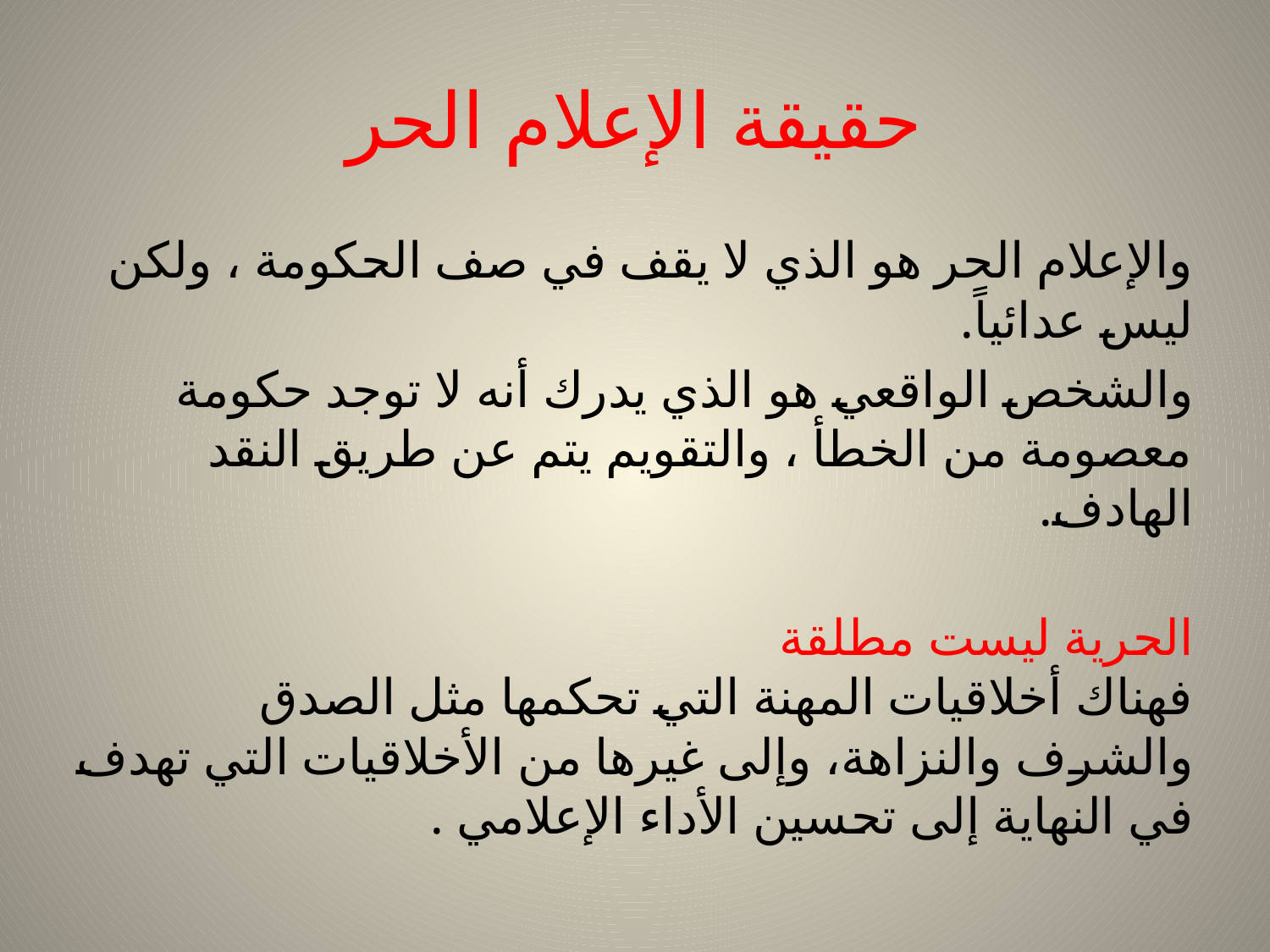

# حقيقة الإعلام الحر
والإعلام الحر هو الذي لا يقف في صف الحكومة ، ولكن ليس عدائياً.
والشخص الواقعي هو الذي يدرك أنه لا توجد حكومة معصومة من الخطأ ، والتقويم يتم عن طريق النقد الهادف.
الحرية ليست مطلقة
فهناك أخلاقيات المهنة التي تحكمها مثل الصدق والشرف والنزاهة، وإلى غيرها من الأخلاقيات التي تهدف في النهاية إلى تحسين الأداء الإعلامي .